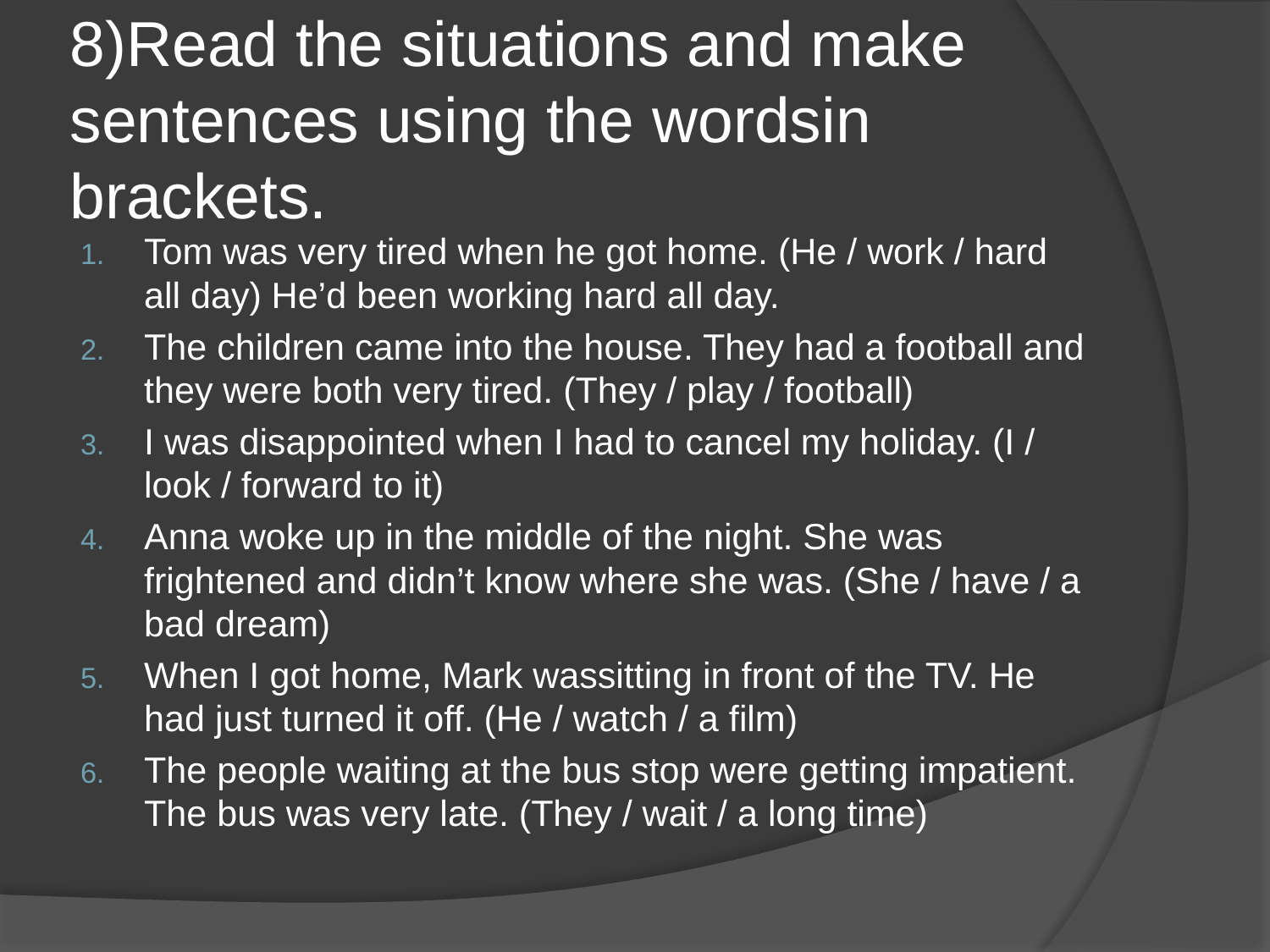

# 8)Read the situations and make sentences using the wordsin brackets.
Tom was very tired when he got home. (He / work / hard all day) He’d been working hard all day.
The children came into the house. They had a football and they were both very tired. (They / play / football)
I was disappointed when I had to cancel my holiday. (I / look / forward to it)
Anna woke up in the middle of the night. She was frightened and didn’t know where she was. (She / have / a bad dream)
When I got home, Mark wassitting in front of the TV. He had just turned it off. (He / watch / a film)
The people waiting at the bus stop were getting impatient. The bus was very late. (They / wait / a long time)